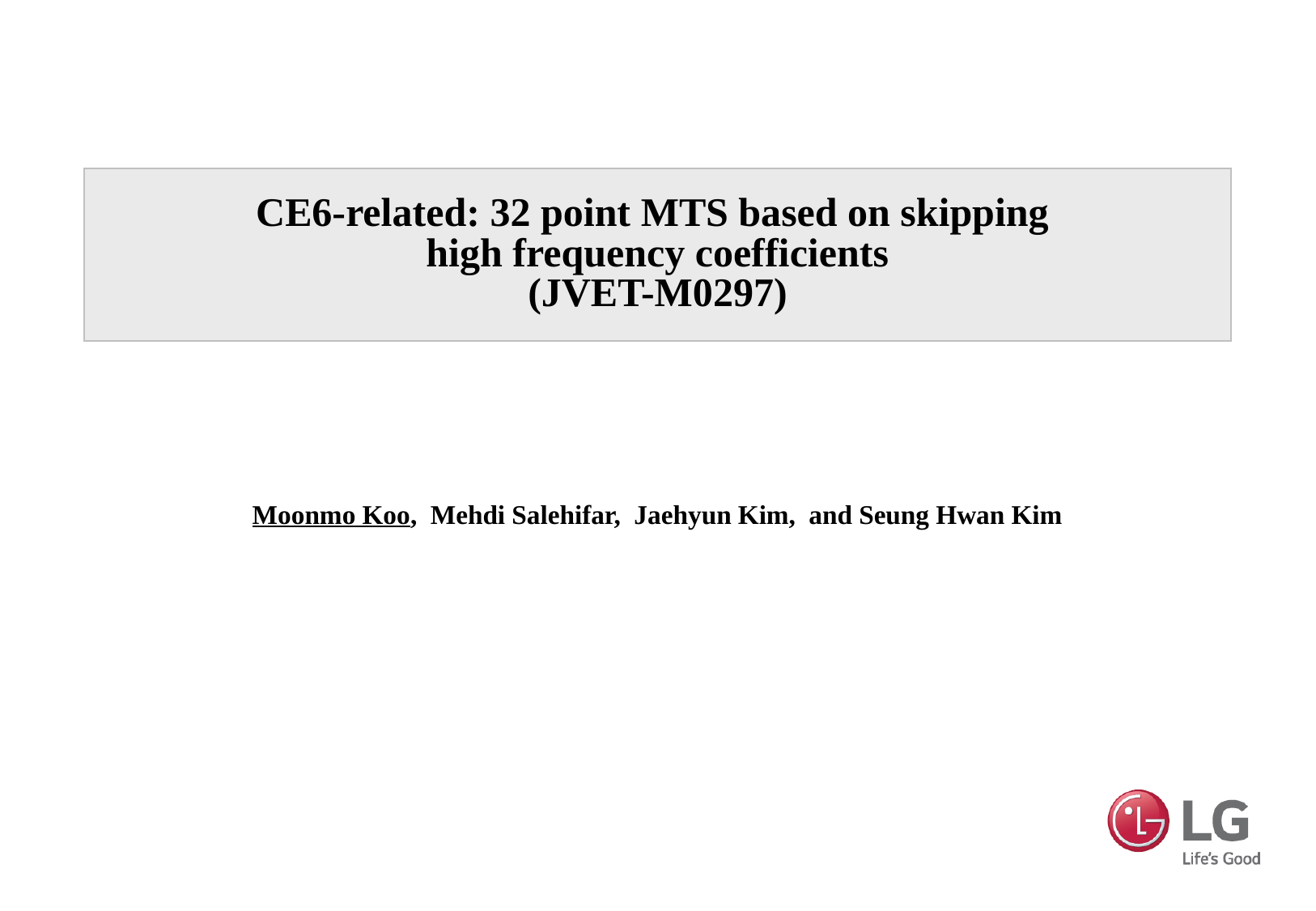

# CE6-related: 32 point MTS based on skipping high frequency coefficients (JVET-M0297)
Moonmo Koo,  Mehdi Salehifar,  Jaehyun Kim,  and Seung Hwan Kim